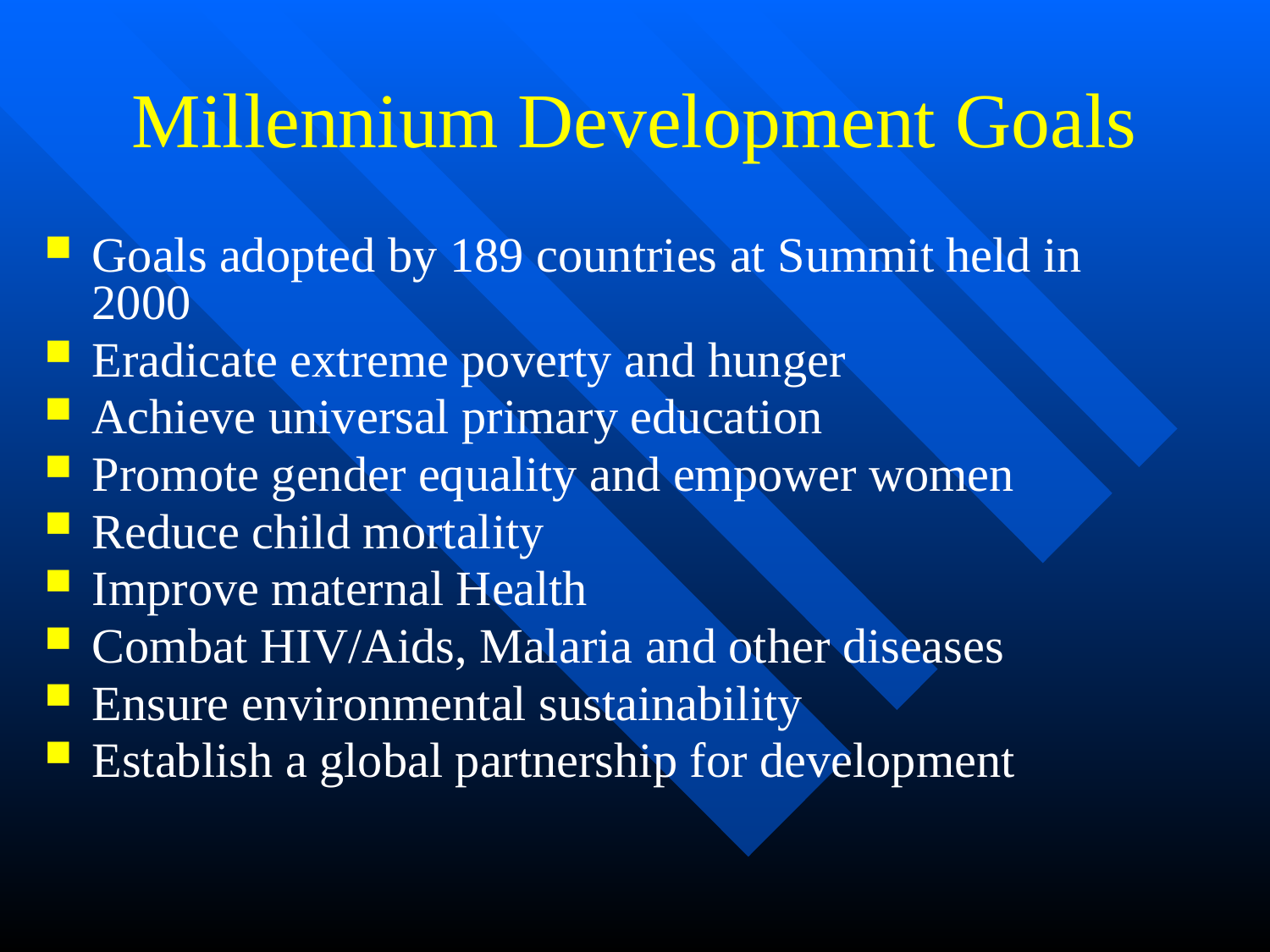

# Millennium Development Goals
Goals adopted by 189 countries at Summit held in 2000
Eradicate extreme poverty and hunger
Achieve universal primary education
Promote gender equality and empower women
Reduce child mortality
Improve maternal Health
Combat HIV/Aids, Malaria and other diseases
Ensure environmental sustainability
Establish a global partnership for development